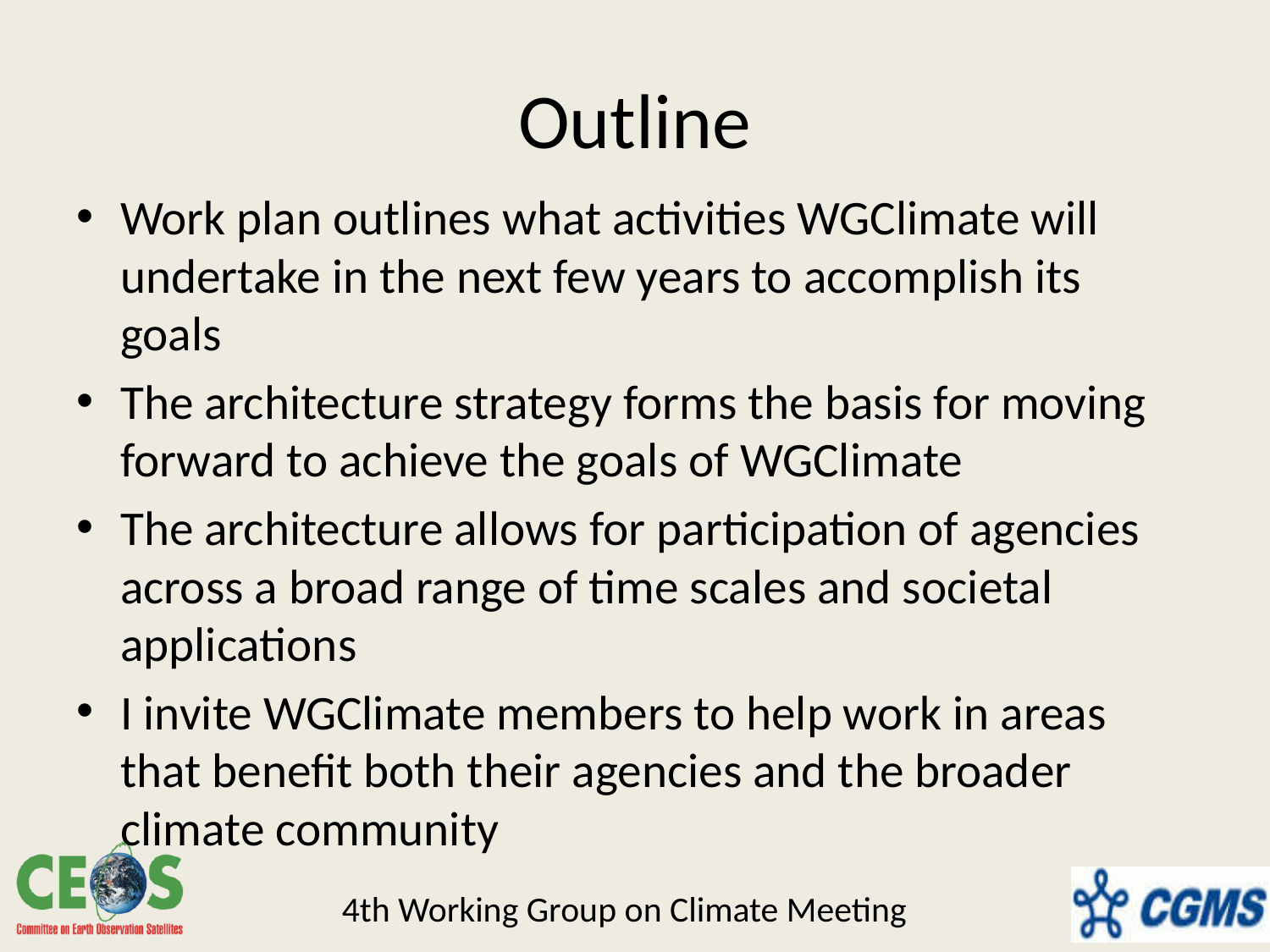

# Outline
Work plan outlines what activities WGClimate will undertake in the next few years to accomplish its goals
The architecture strategy forms the basis for moving forward to achieve the goals of WGClimate
The architecture allows for participation of agencies across a broad range of time scales and societal applications
I invite WGClimate members to help work in areas that benefit both their agencies and the broader climate community
4th Working Group on Climate Meeting